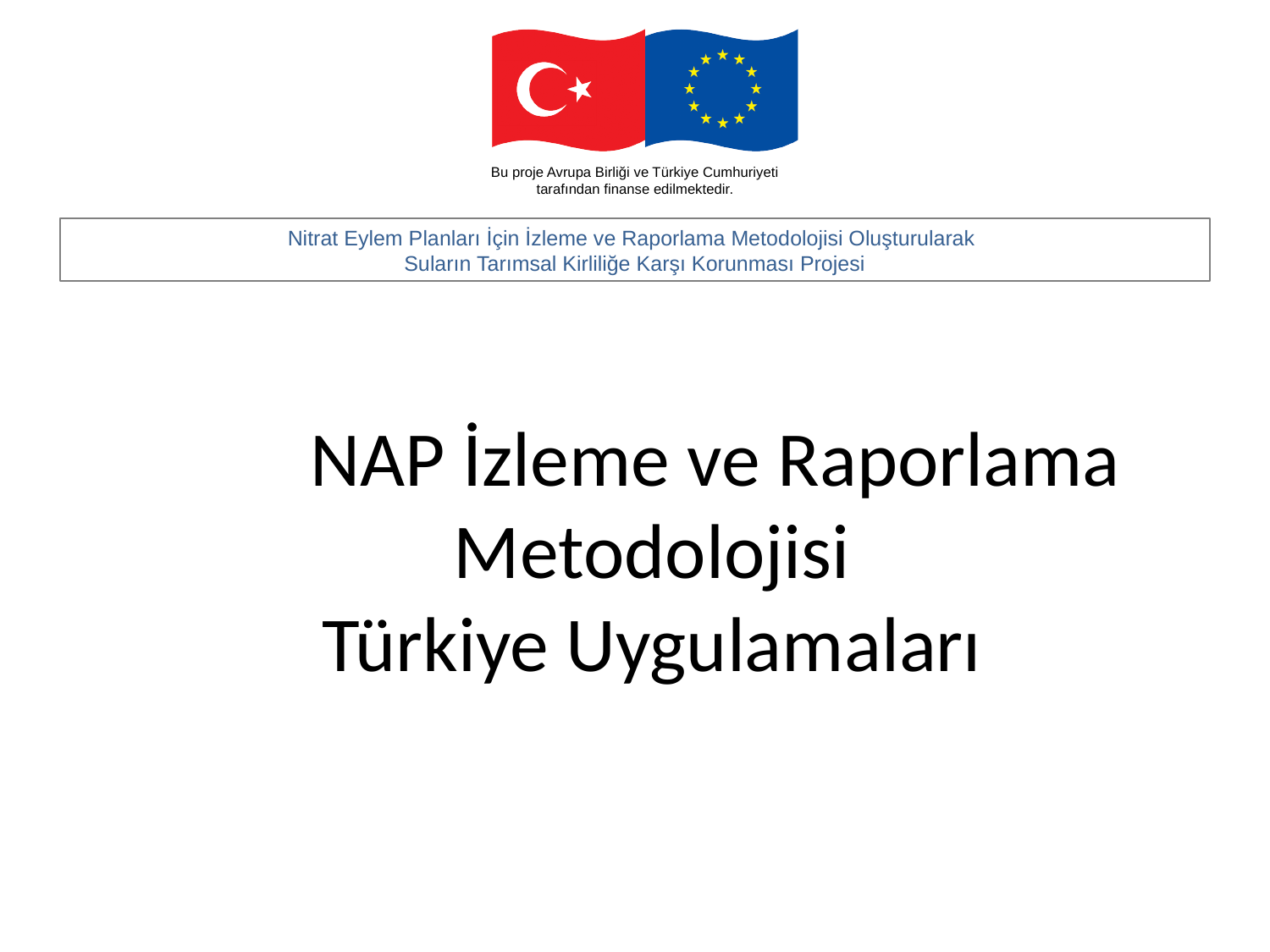

# NAP İzleme ve Raporlama Metodolojisi Türkiye Uygulamaları